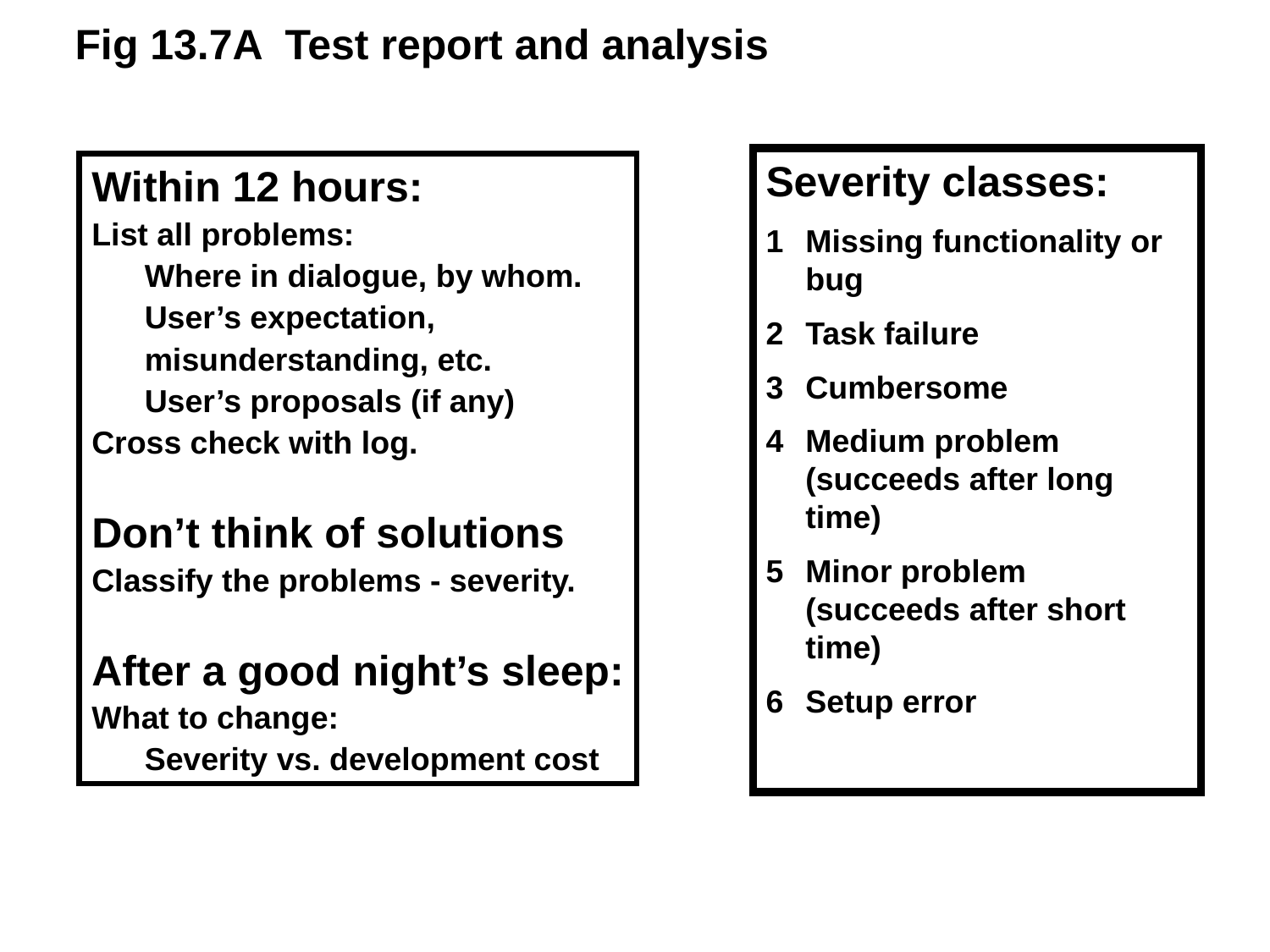

Fig 13.7A  Test report and analysis
Severity classes:
1	Missing functionality or bug
2	Task failure
3	Cumbersome
4	Medium problem (succeeds after long time)
5	Minor problem (succeeds after short time)
6	Setup error
Within 12 hours:
List all problems:
	Where in dialogue, by whom.
	User’s expectation,
	misunderstanding, etc.
	User’s proposals (if any)
Cross check with log.

Don’t think of solutions
Classify the problems - severity.

After a good night’s sleep:
What to change:
	Severity vs. development cost